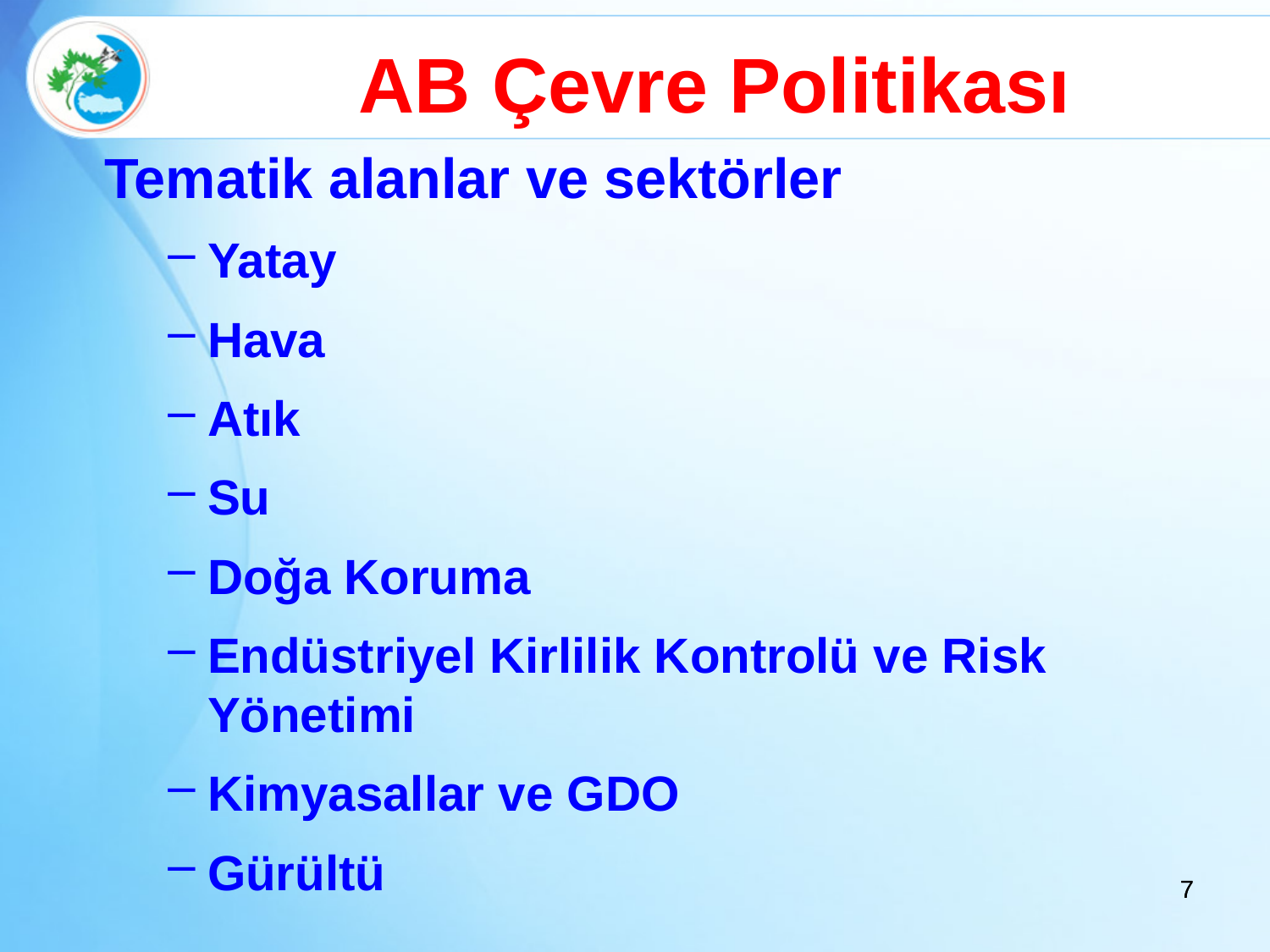

# AB Çevre Politikası
Tematik alanlar ve sektörler
Yatay
Hava
Atık
Su
Doğa Koruma
Endüstriyel Kirlilik Kontrolü ve Risk Yönetimi
Kimyasallar ve GDO
Gürültü
7
7